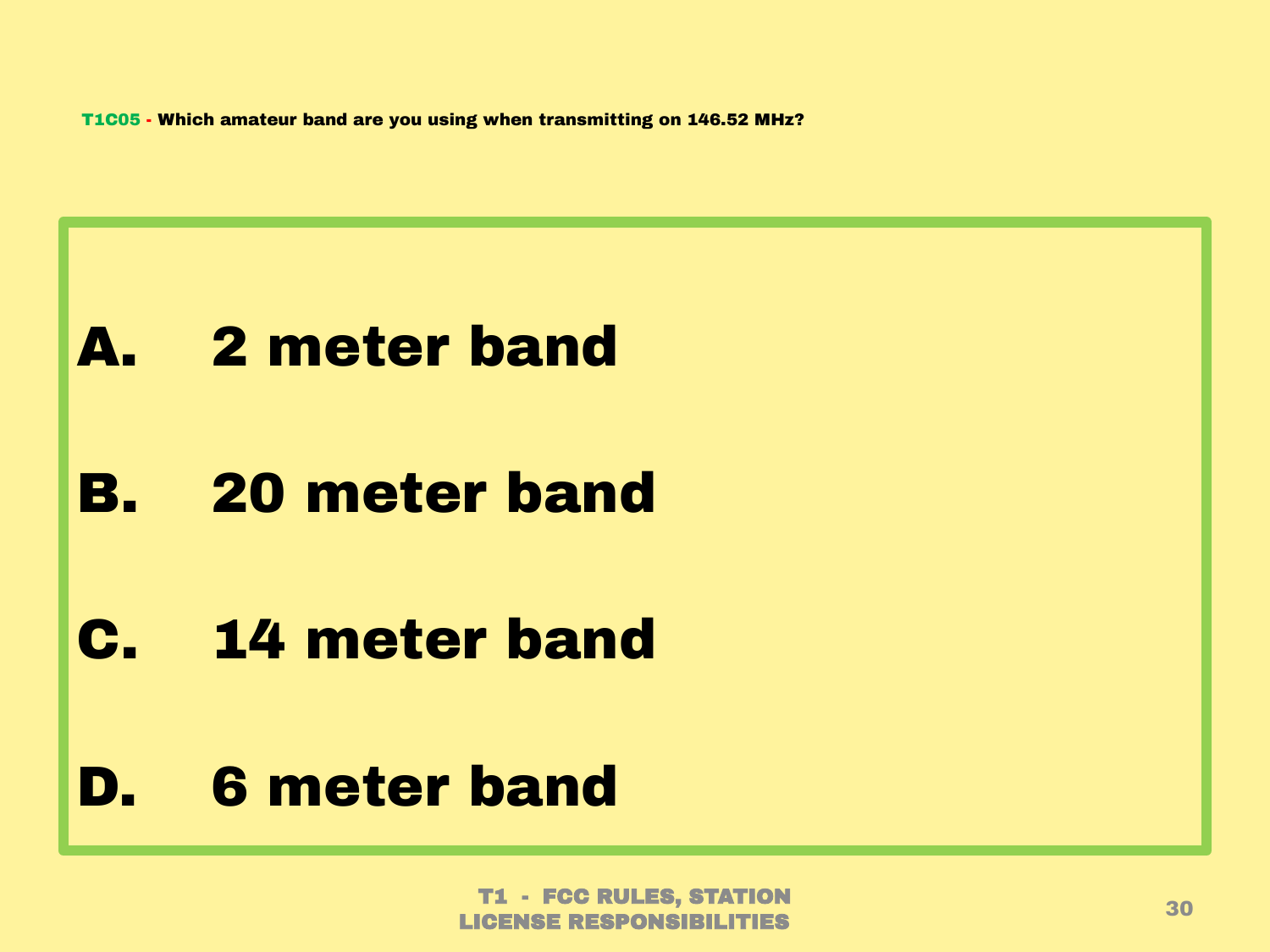

# T1C05 - Which amateur band are you using when transmitting on 146.52 MHz?

2 meter band
20 meter band
14 meter band
6 meter band

T1  -  FCC RULES, STATION LICENSE RESPONSIBILITIES
30